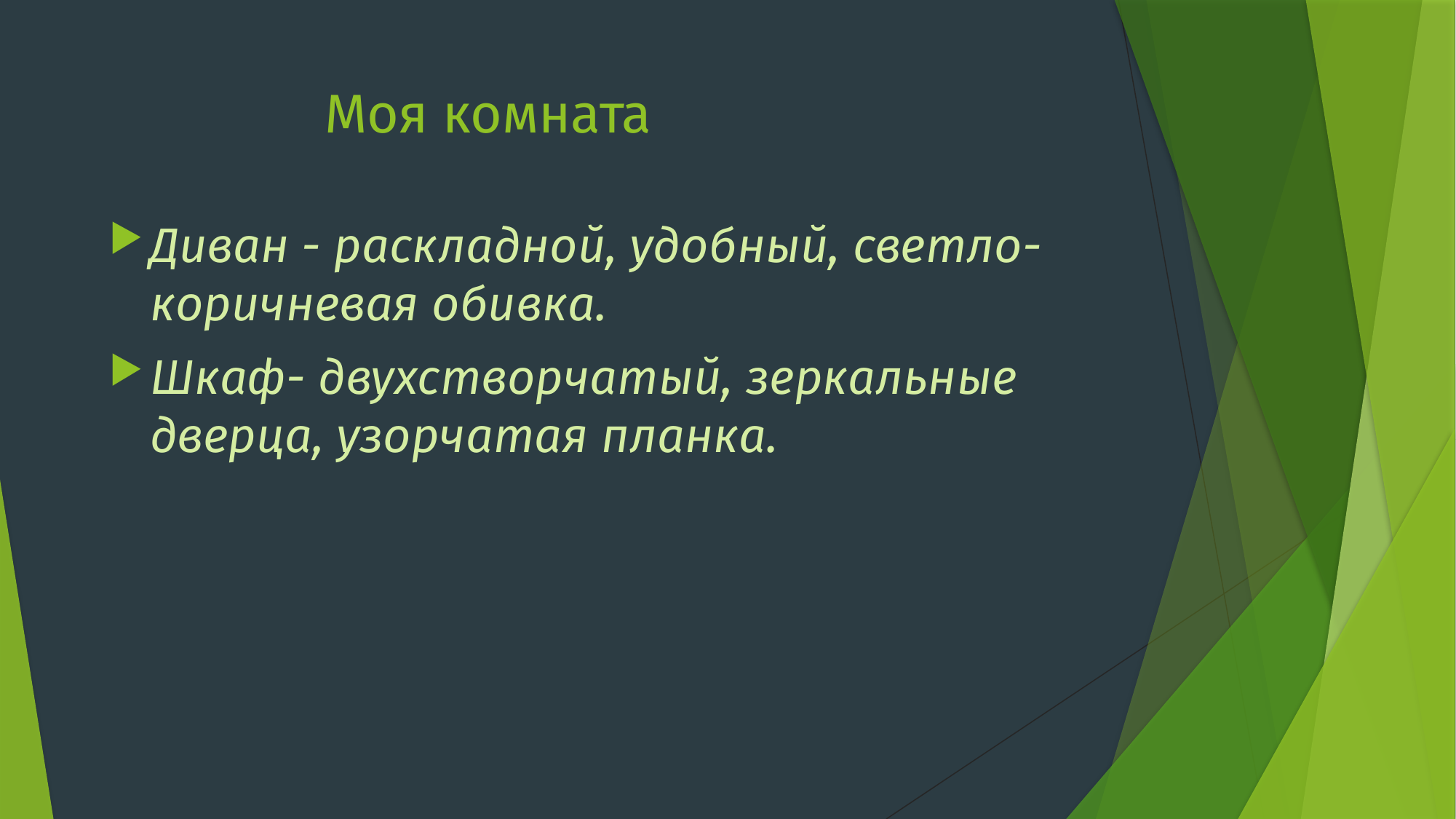

# Моя комната
Диван - раскладной, удобный, светло- коричневая обивка.
Шкаф- двухстворчатый, зеркальные дверца, узорчатая планка.